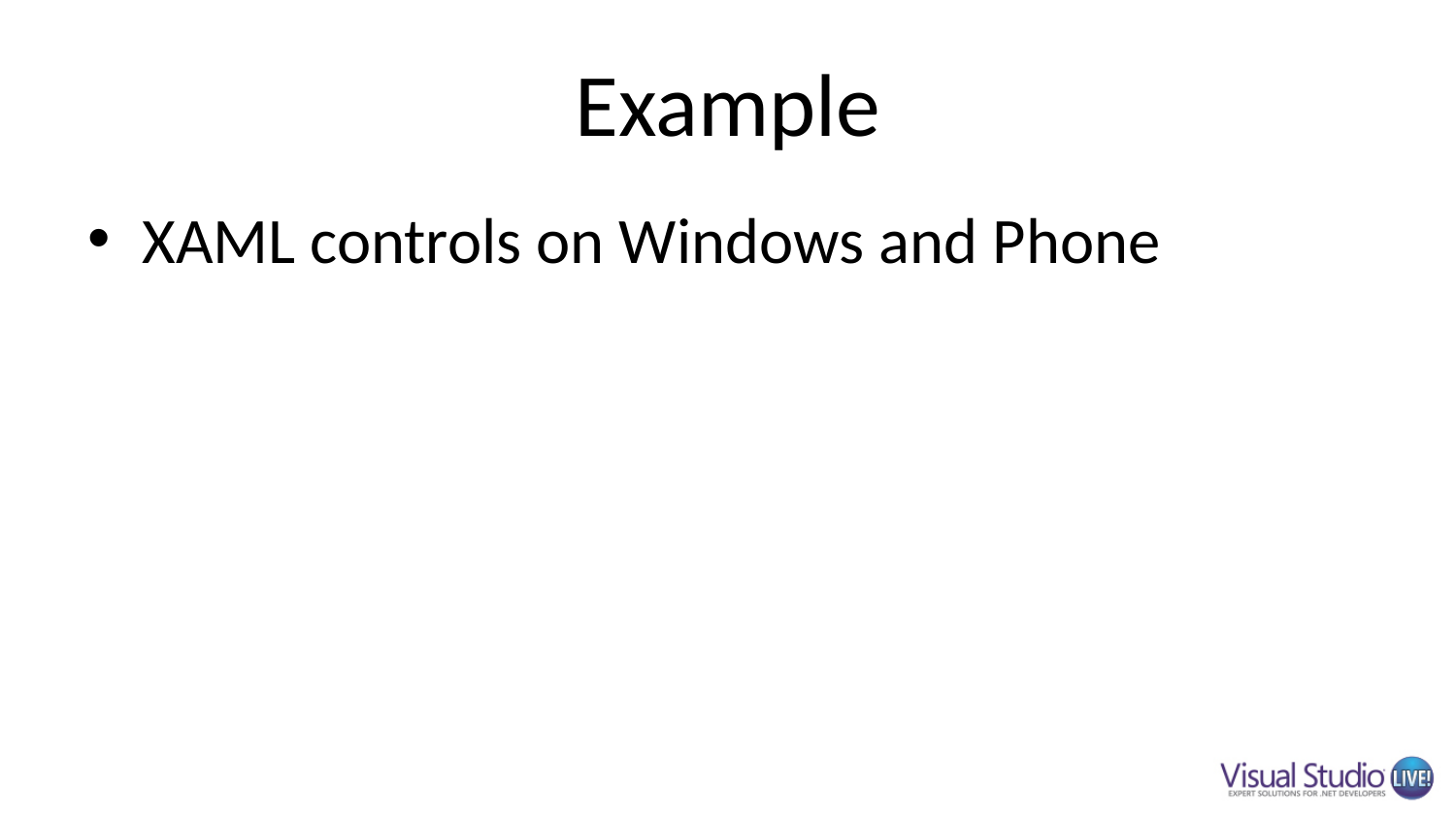

# Example
XAML controls on Windows and Phone